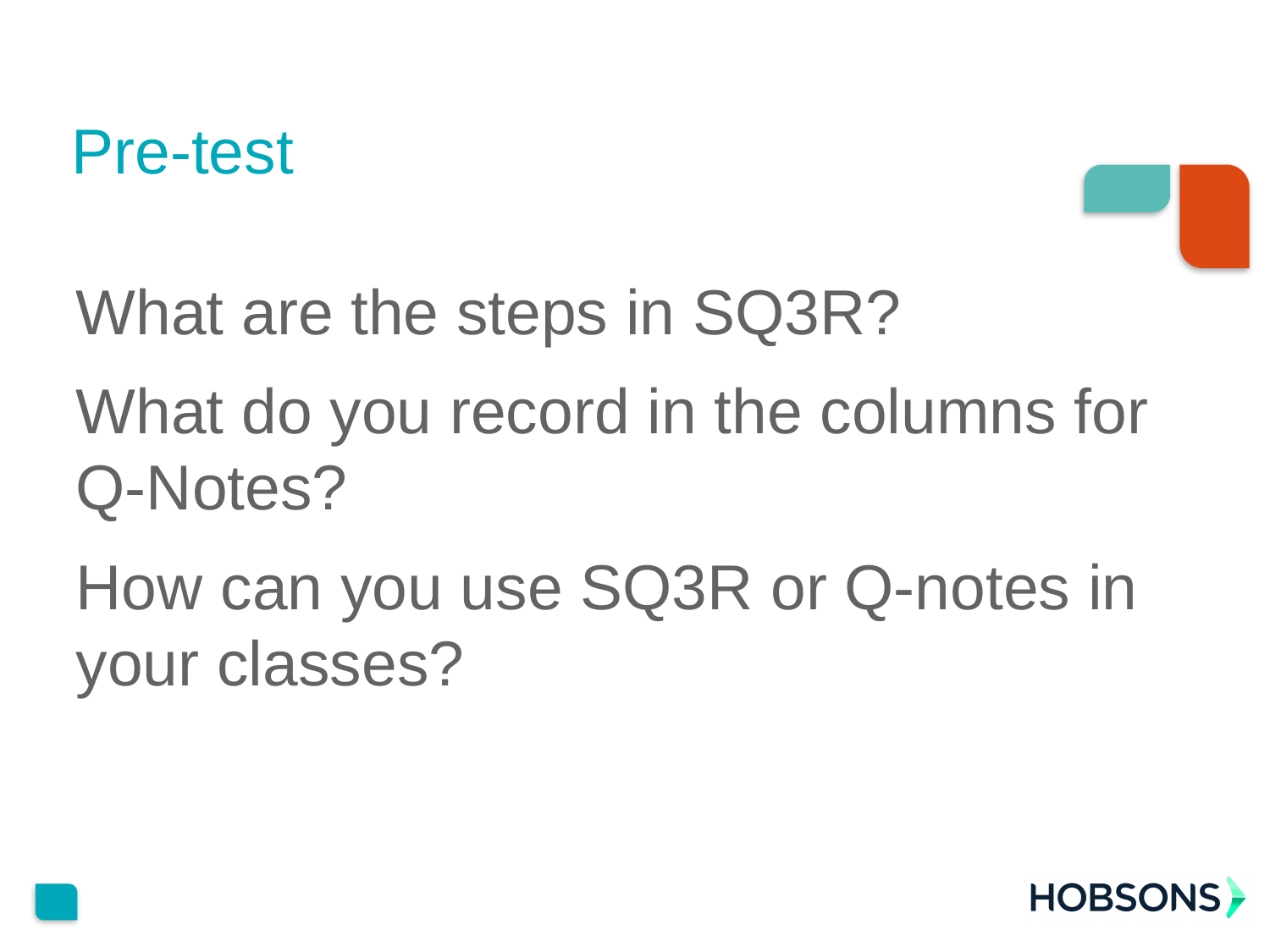

# Pre-test
What are the steps in SQ3R?
What do you record in the columns for Q-Notes?
How can you use SQ3R or Q-notes in your classes?